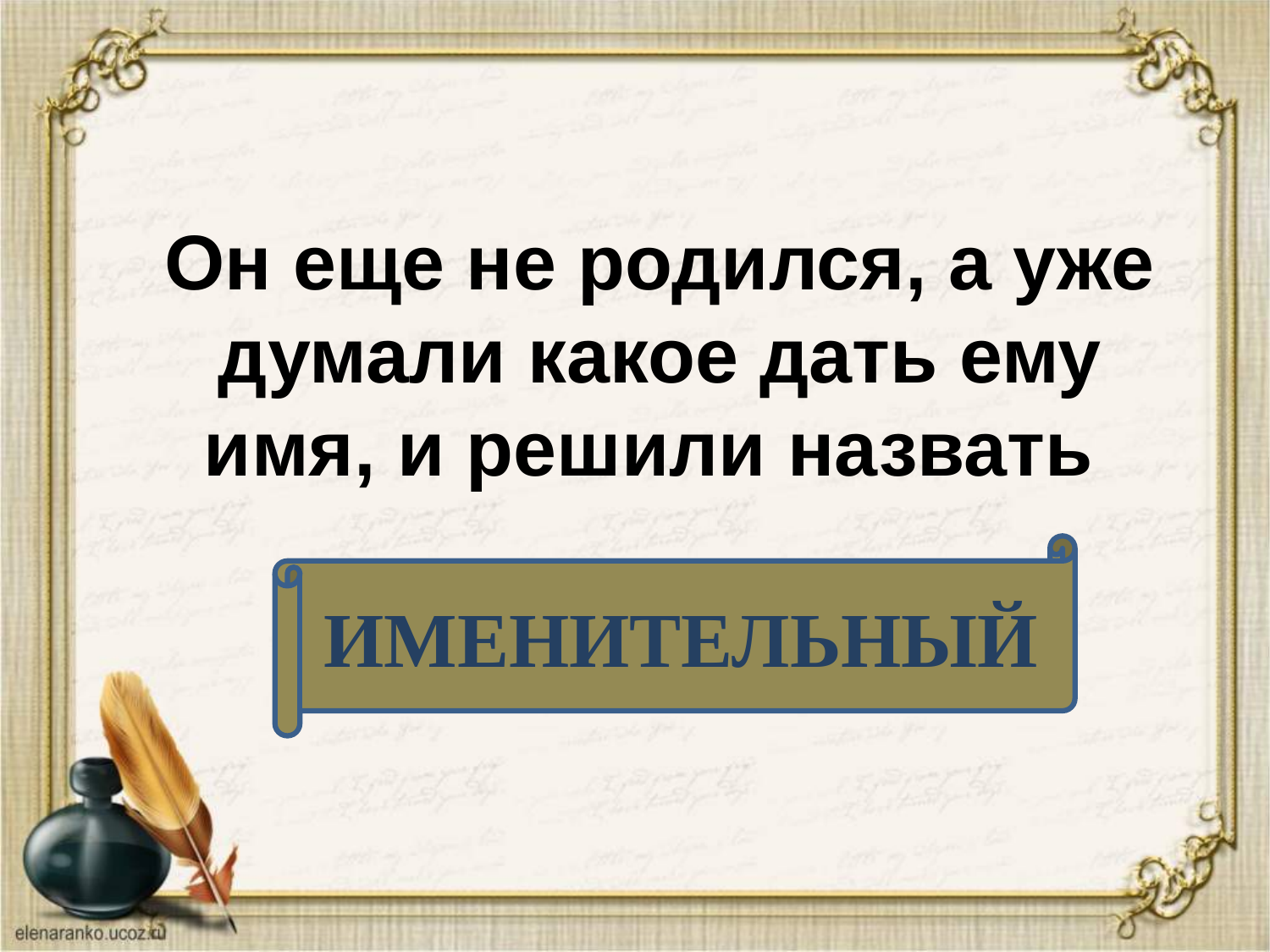

Он еще не родился, а уже думали какое дать ему имя, и решили назвать

ИМЕНИТЕЛЬНЫЙ